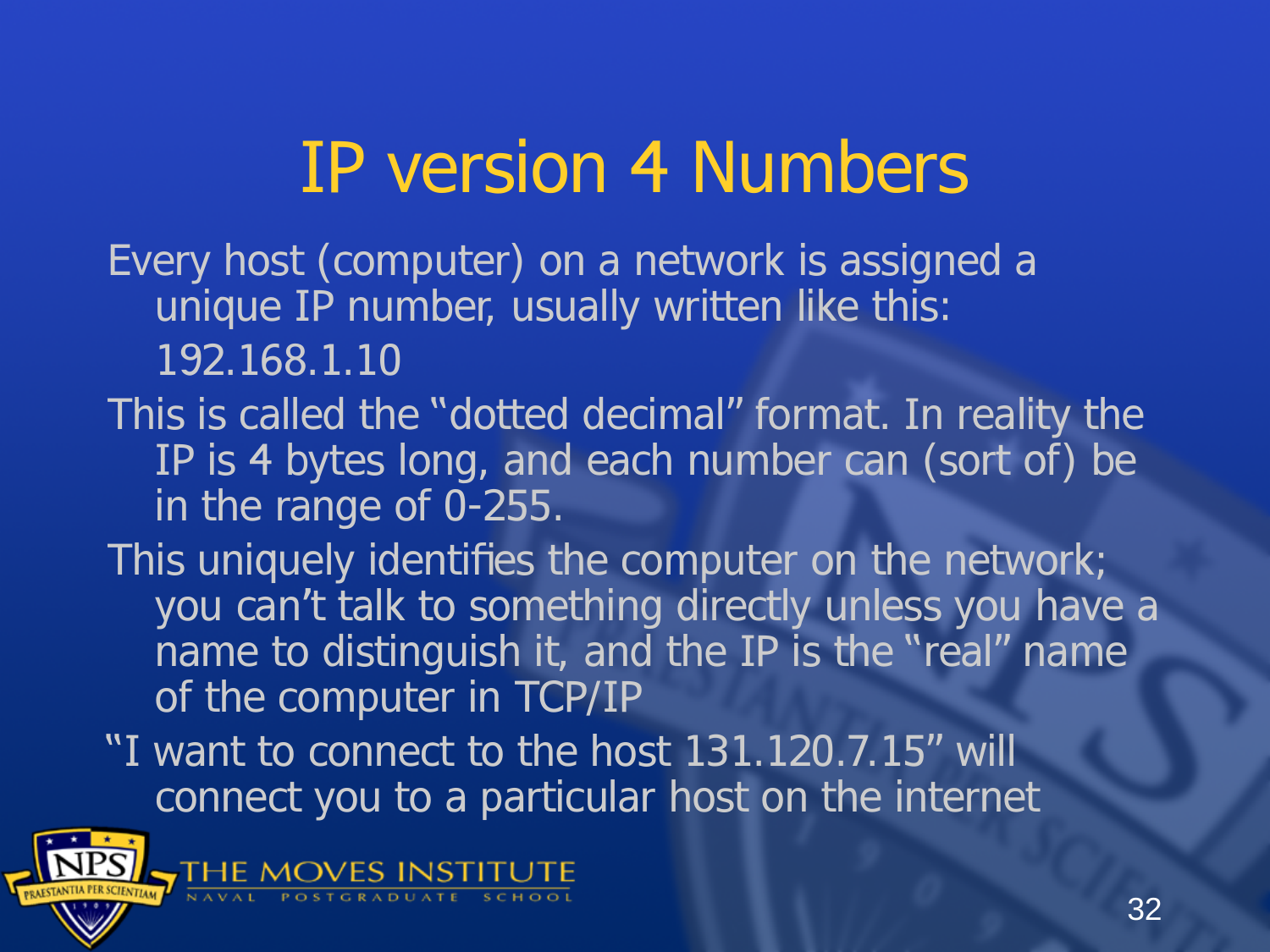

# IP version 4 Numbers
Every host (computer) on a network is assigned a unique IP number, usually written like this:
	192.168.1.10
This is called the “dotted decimal” format. In reality the IP is 4 bytes long, and each number can (sort of) be in the range of 0-255.
This uniquely identifies the computer on the network; you can’t talk to something directly unless you have a name to distinguish it, and the IP is the “real” name of the computer in TCP/IP
“I want to connect to the host 131.120.7.15” will connect you to a particular host on the internet
32